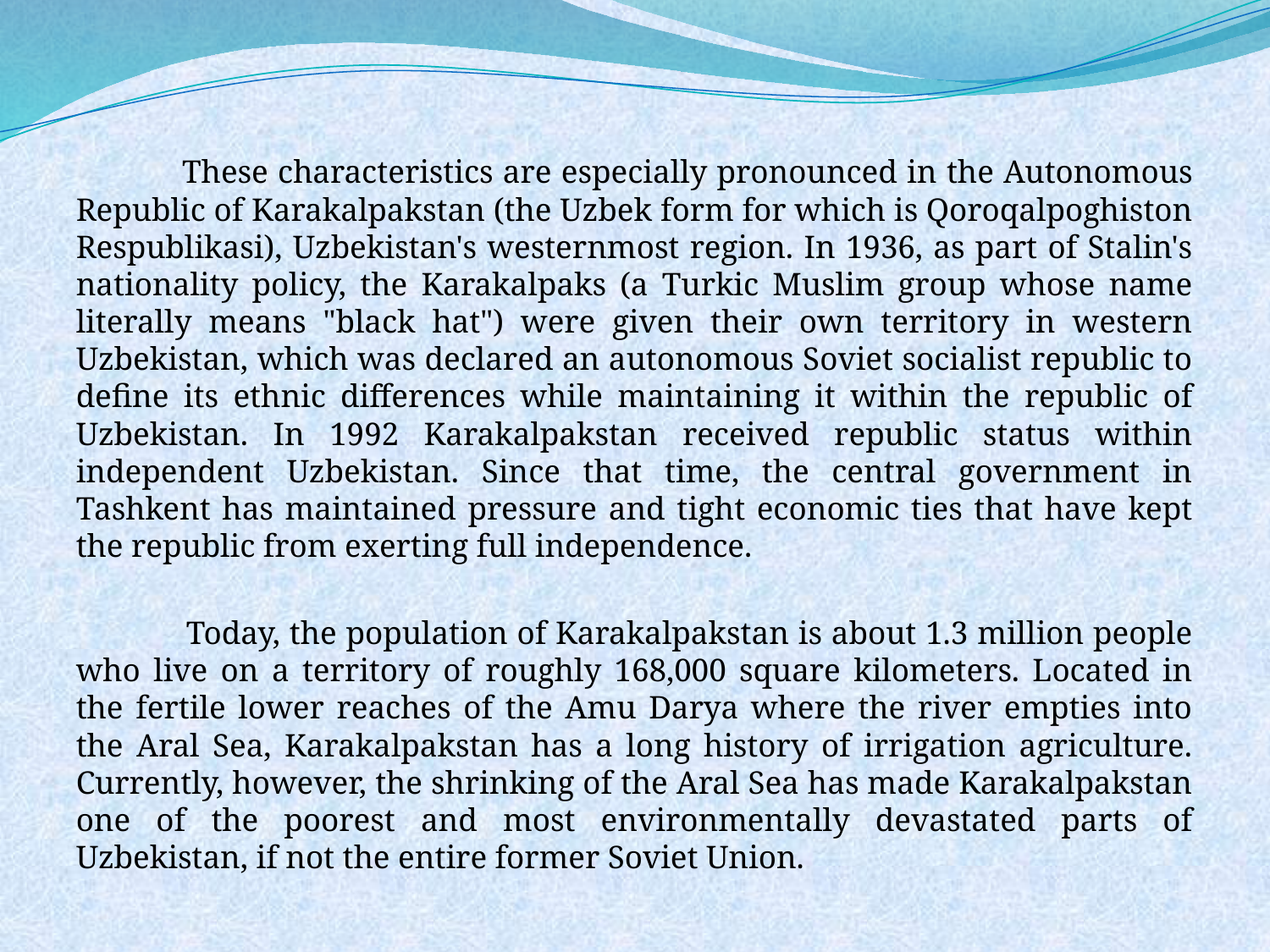

These characteristics are especially pronounced in the Autonomous Republic of Karakalpakstan (the Uzbek form for which is Qoroqalpoghiston Respublikasi), Uzbekistan's westernmost region. In 1936, as part of Stalin's nationality policy, the Karakalpaks (a Turkic Muslim group whose name literally means "black hat") were given their own territory in western Uzbekistan, which was declared an autonomous Soviet socialist republic to define its ethnic differences while maintaining it within the republic of Uzbekistan. In 1992 Karakalpakstan received republic status within independent Uzbekistan. Since that time, the central government in Tashkent has maintained pressure and tight economic ties that have kept the republic from exerting full independence.

            Today, the population of Karakalpakstan is about 1.3 million people who live on a territory of roughly 168,000 square kilometers. Located in the fertile lower reaches of the Amu Darya where the river empties into the Aral Sea, Karakalpakstan has a long history of irrigation agriculture. Currently, however, the shrinking of the Aral Sea has made Karakalpakstan one of the poorest and most environmentally devastated parts of Uzbekistan, if not the entire former Soviet Union.